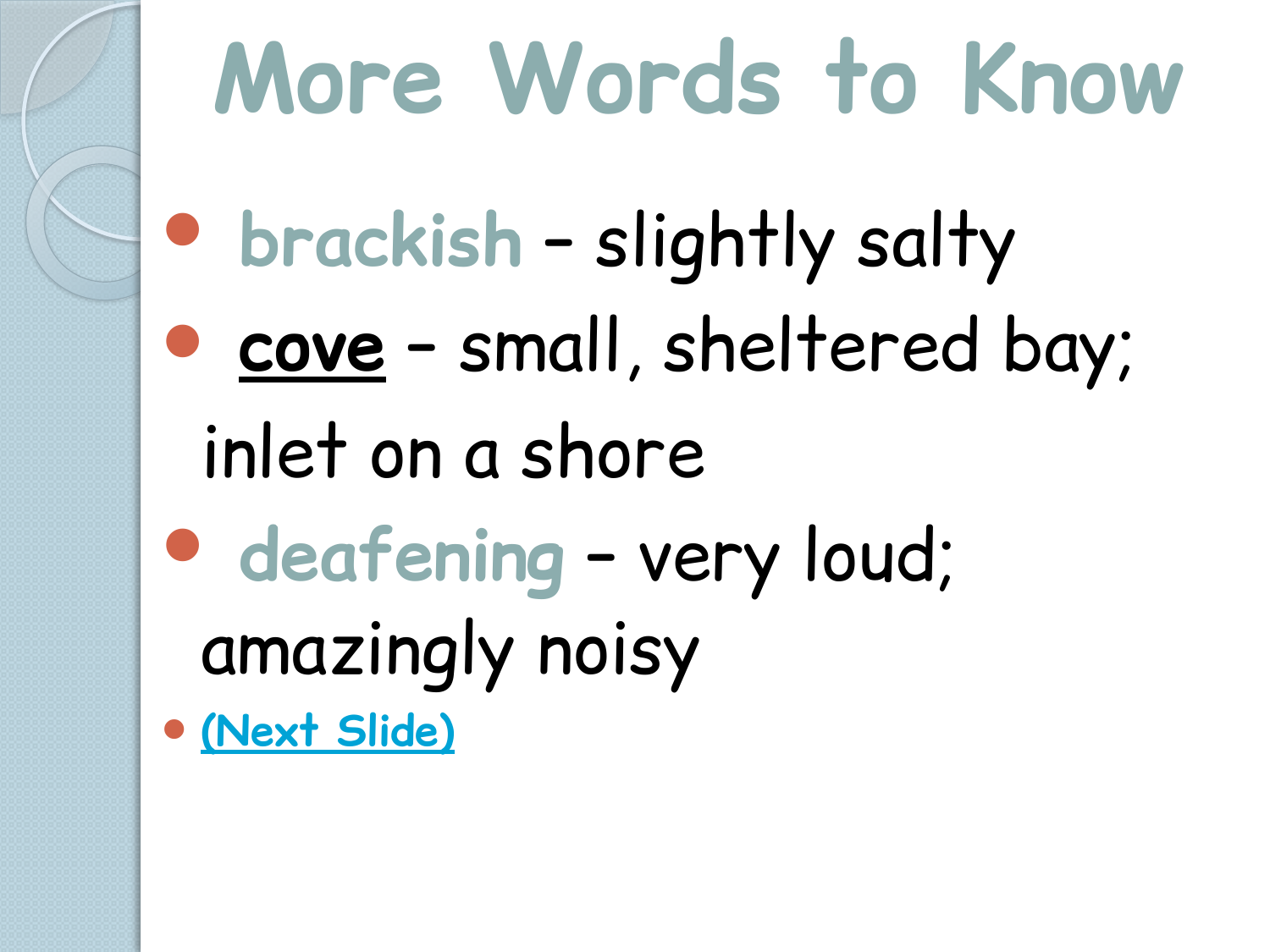

# More Words to Know
 brackish – slightly salty
 cove – small, sheltered bay; inlet on a shore
 deafening – very loud; amazingly noisy
(Next Slide)